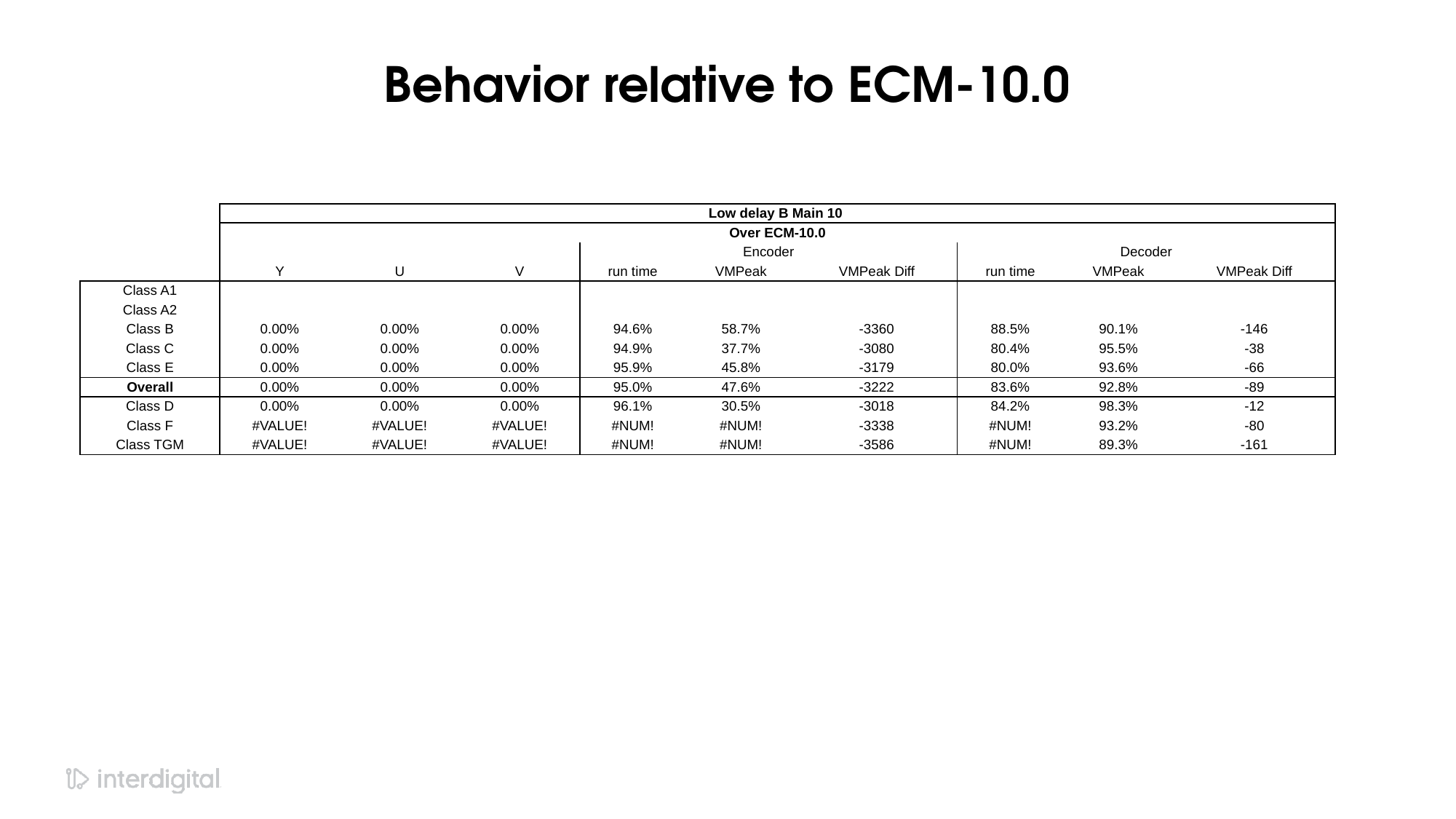

# Behavior relative to ECM-10.0
|  | Low delay B Main 10 |  |  |  |  |  |  |  |  |
| --- | --- | --- | --- | --- | --- | --- | --- | --- | --- |
|  | Over ECM-10.0 |  |  |  |  |  |  |  |  |
|  |  |  |  | Encoder |  |  | Decoder |  |  |
|  | Y | U | V | run time | VMPeak | VMPeak Diff | run time | VMPeak | VMPeak Diff |
| Class A1 |  |  |  |  |  |  |  |  |  |
| Class A2 |  |  |  |  |  |  |  |  |  |
| Class B | 0.00% | 0.00% | 0.00% | 94.6% | 58.7% | -3360 | 88.5% | 90.1% | -146 |
| Class C | 0.00% | 0.00% | 0.00% | 94.9% | 37.7% | -3080 | 80.4% | 95.5% | -38 |
| Class E | 0.00% | 0.00% | 0.00% | 95.9% | 45.8% | -3179 | 80.0% | 93.6% | -66 |
| Overall | 0.00% | 0.00% | 0.00% | 95.0% | 47.6% | -3222 | 83.6% | 92.8% | -89 |
| Class D | 0.00% | 0.00% | 0.00% | 96.1% | 30.5% | -3018 | 84.2% | 98.3% | -12 |
| Class F | #VALUE! | #VALUE! | #VALUE! | #NUM! | #NUM! | -3338 | #NUM! | 93.2% | -80 |
| Class TGM | #VALUE! | #VALUE! | #VALUE! | #NUM! | #NUM! | -3586 | #NUM! | 89.3% | -161 |